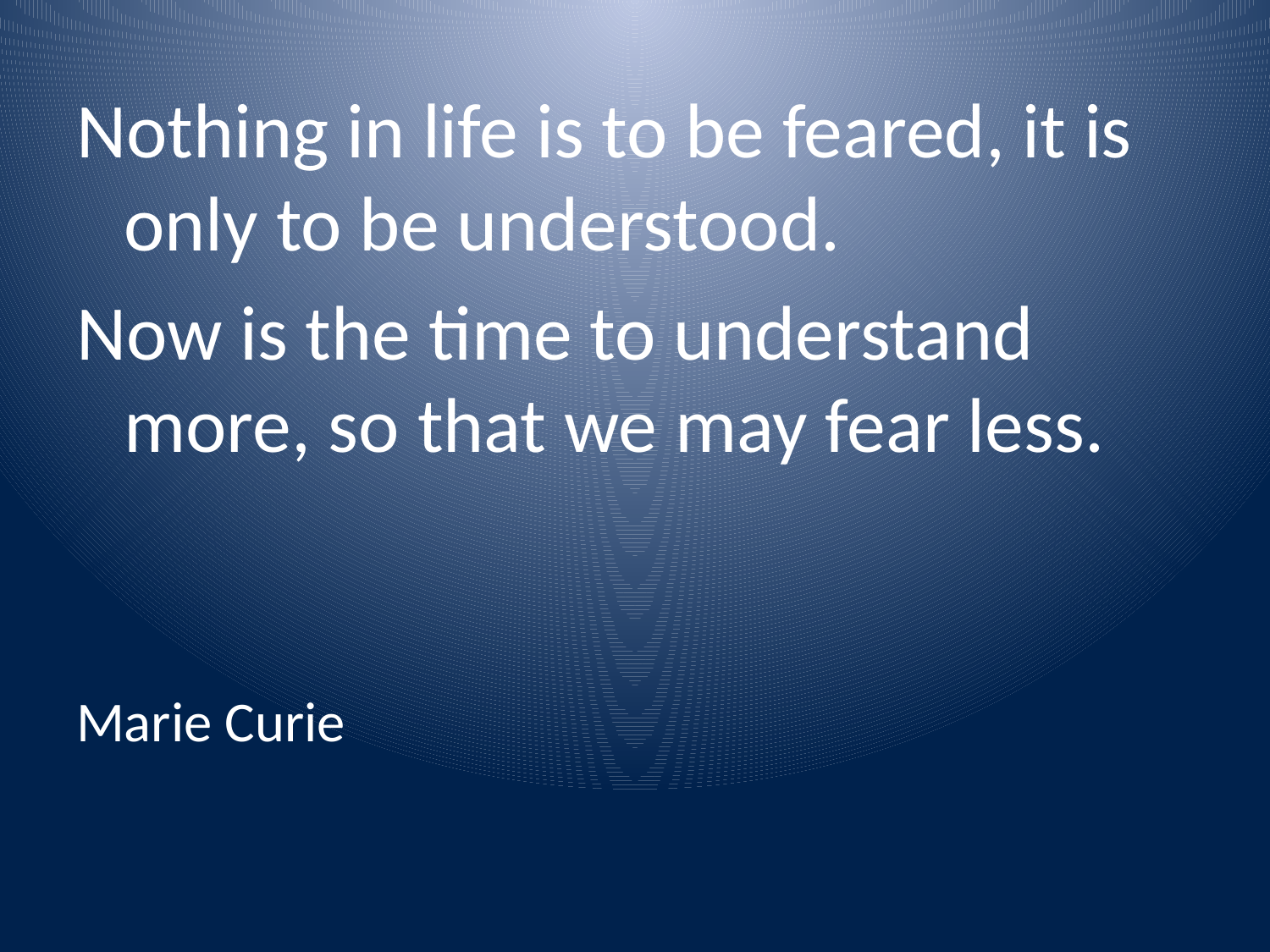

Nothing in life is to be feared, it is only to be understood.
Now is the time to understand more, so that we may fear less.

Marie Curie